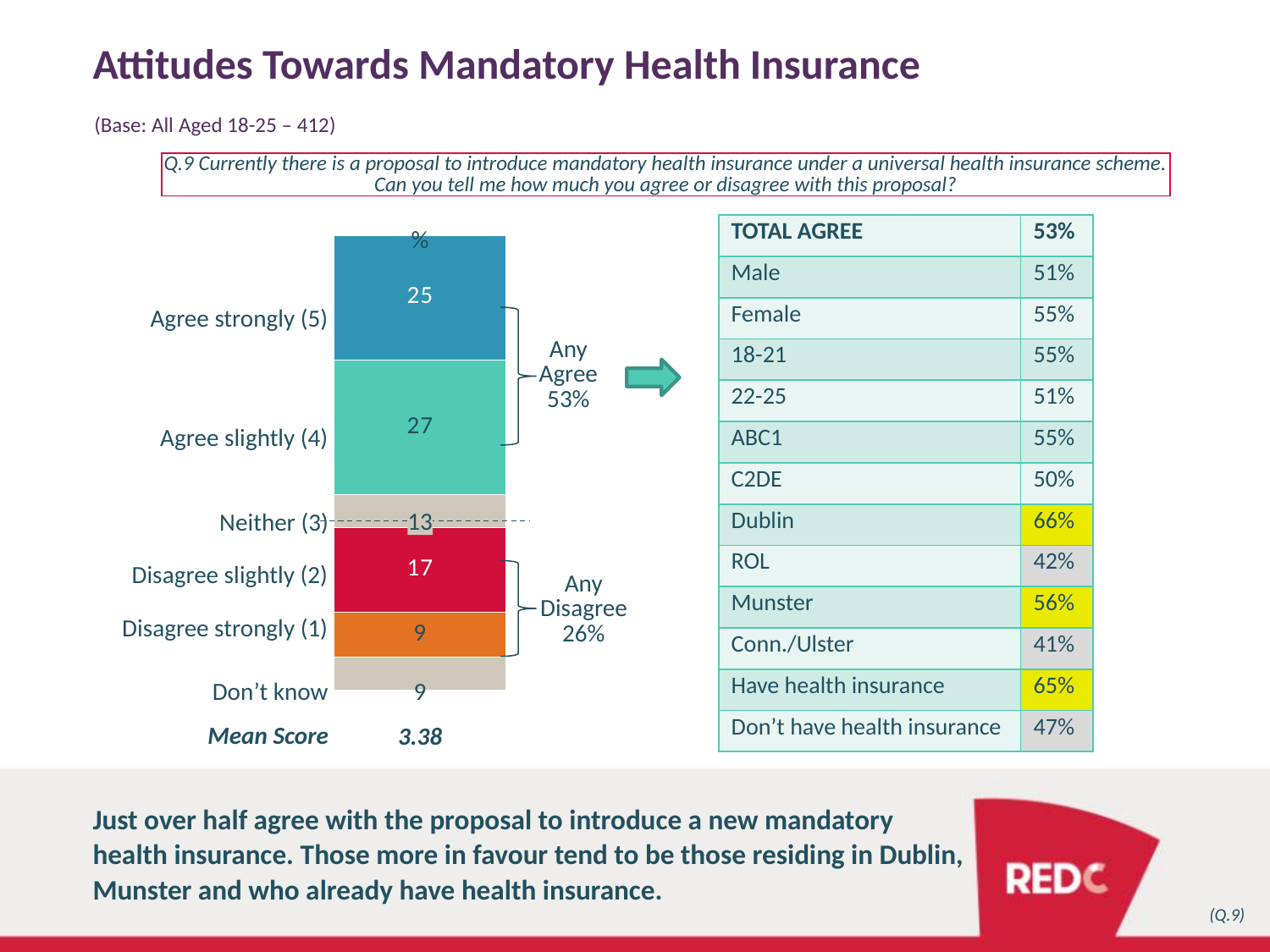

# Attitudes Towards Mandatory Health Insurance
(Base: All Aged 18-25 – 412)
Q.9 Currently there is a proposal to introduce mandatory health insurance under a universal health insurance scheme. Can you tell me how much you agree or disagree with this proposal?
| TOTAL AGREE | 53% |
| --- | --- |
| Male | 51% |
| Female | 55% |
| 18-21 | 55% |
| 22-25 | 51% |
| ABC1 | 55% |
| C2DE | 50% |
| Dublin | 66% |
| ROL | 42% |
| Munster | 56% |
| Conn./Ulster | 41% |
| Have health insurance | 65% |
| Don’t have health insurance | 47% |

### Chart

| Category | Column1 | Column2 | Column3 | Column4 | Column5 | Column6 |
|---|---|---|---|---|---|---|
|  | -6.5 | -9.0 | -17.0 | 6.5 | 27.0 | 25.0 |
%
Agree strongly (5)

Any
Agree
53%

Agree slightly (4)
13
Neither (3)

Disagree slightly (2)
Any
Disagree
26%
Disagree strongly (1)
9
Don’t know
Mean Score
3.38
Just over half agree with the proposal to introduce a new mandatory health insurance. Those more in favour tend to be those residing in Dublin, Munster and who already have health insurance.
(Q.9)